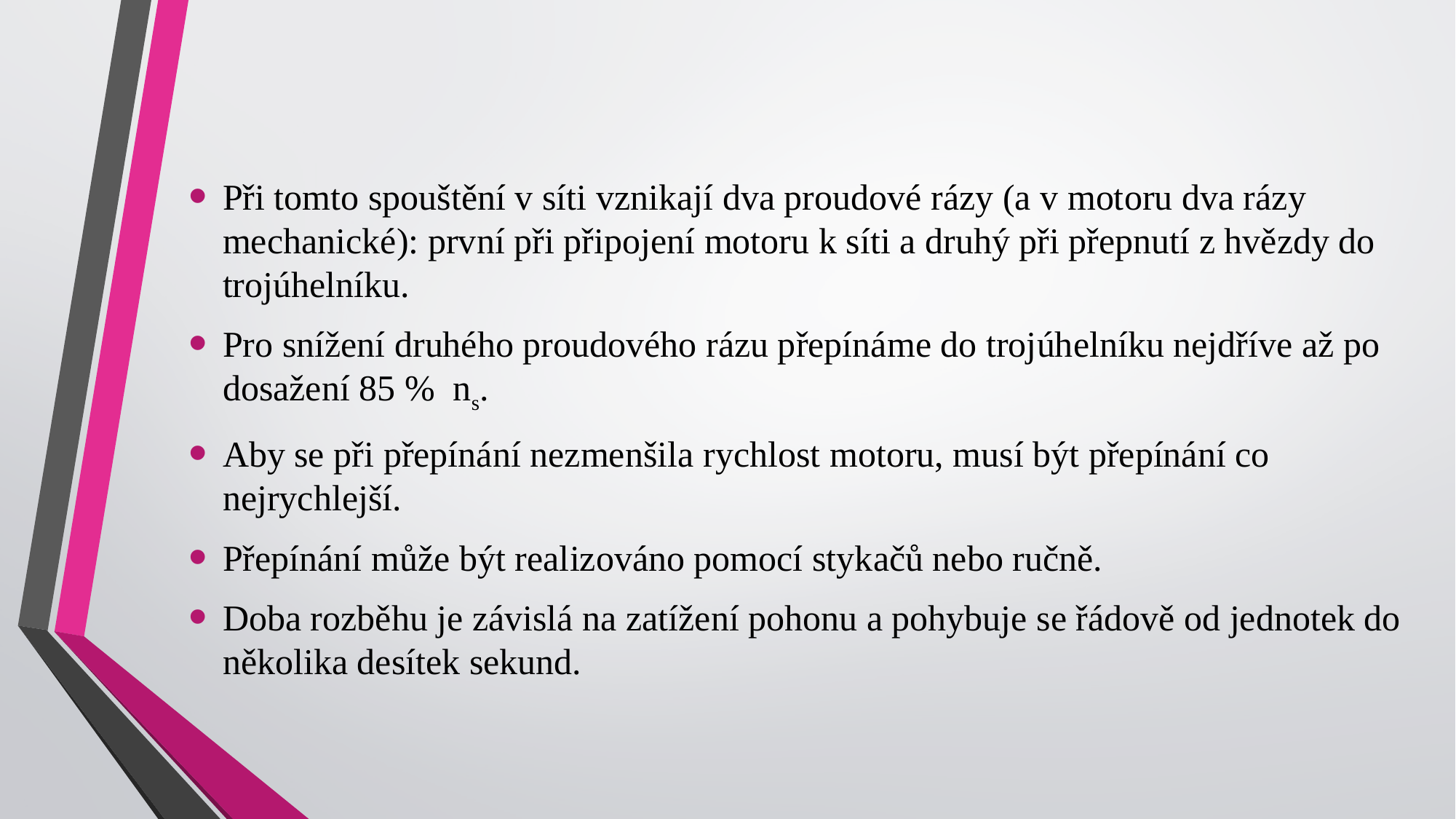

Při tomto spouštění v síti vznikají dva proudové rázy (a v motoru dva rázy mechanické): první při připojení motoru k síti a druhý při přepnutí z hvězdy do trojúhelníku.
Pro snížení druhého proudového rázu přepínáme do trojúhelníku nejdříve až po dosažení 85 %  ns.
Aby se při přepínání nezmenšila rychlost motoru, musí být přepínání co nejrychlejší.
Přepínání může být realizováno pomocí stykačů nebo ručně.
Doba rozběhu je závislá na zatížení pohonu a pohybuje se řádově od jednotek do několika desítek sekund.

#